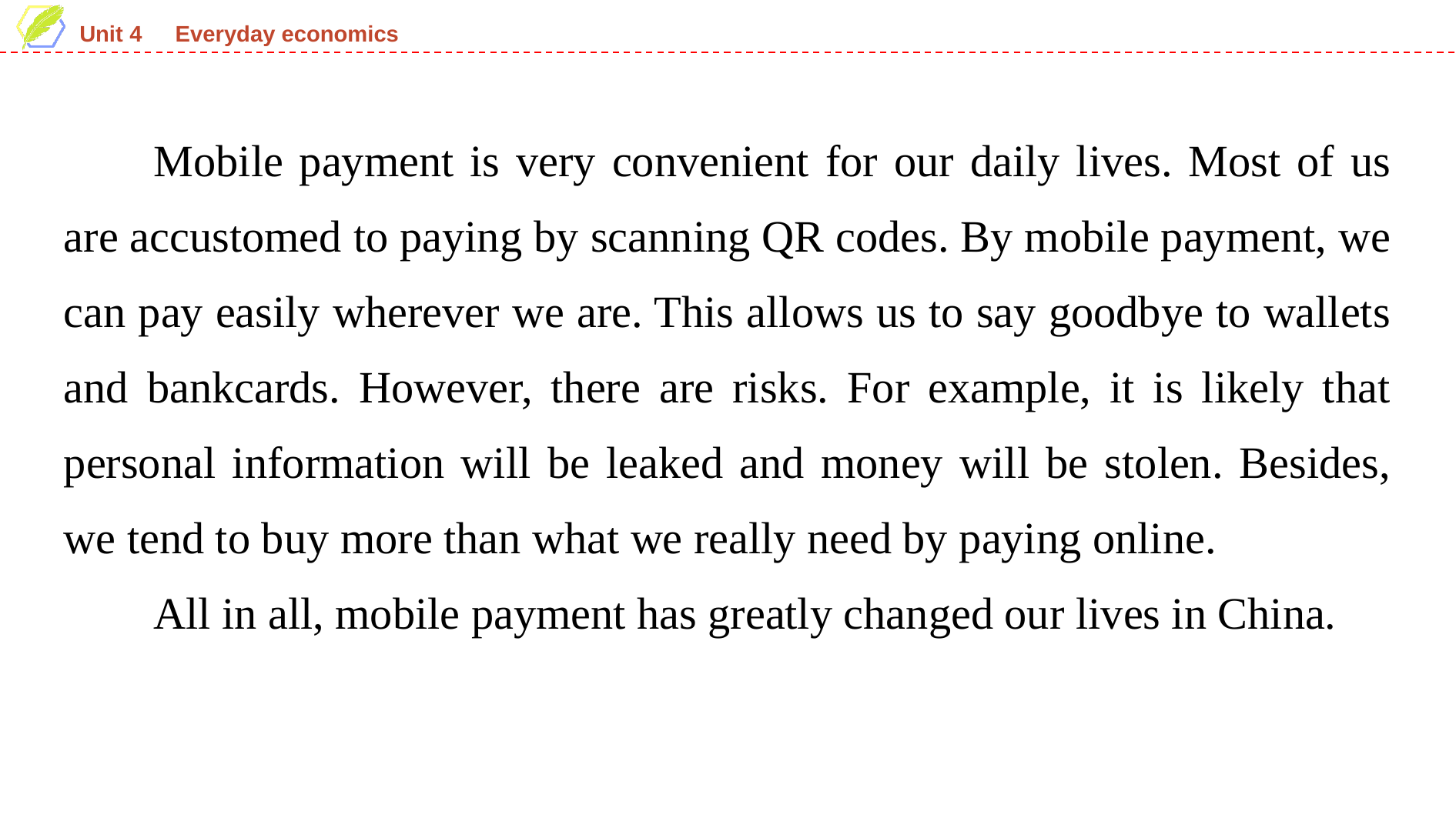

Mobile payment is very convenient for our daily lives. Most of us are accustomed to paying by scanning QR codes. By mobile payment, we can pay easily wherever we are. This allows us to say goodbye to wallets and bankcards. However, there are risks. For example, it is likely that personal information will be leaked and money will be stolen. Besides, we tend to buy more than what we really need by paying online.
All in all, mobile payment has greatly changed our lives in China.